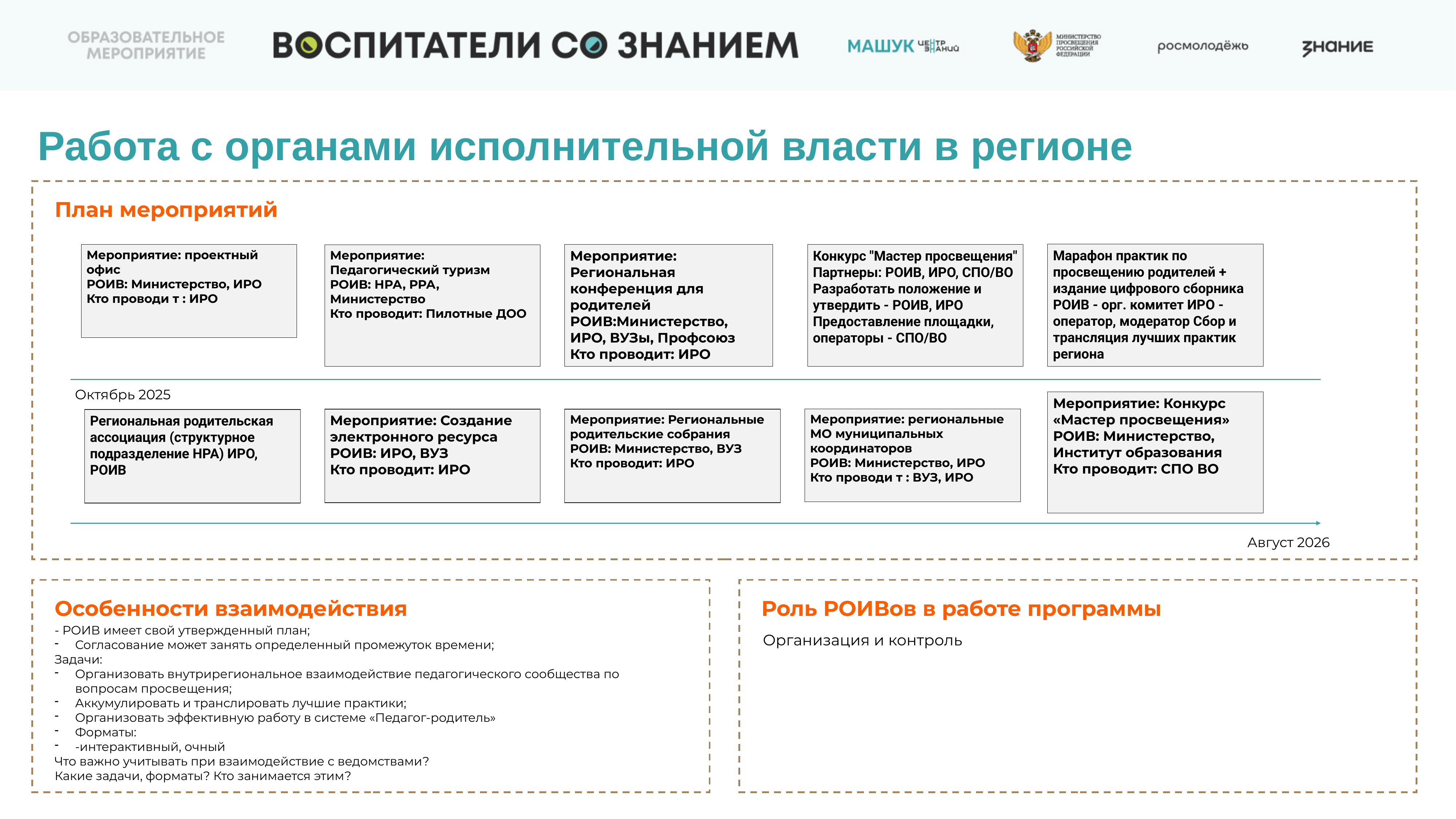

Работа с органами исполнительной власти в регионе

План мероприятий
Марафон практик по просвещению родителей + издание цифрового сборника РОИВ - орг. комитет ИРО - оператор, модератор Сбор и трансляция лучших практик региона
Мероприятие: Региональная конференция для родителей
РОИВ:Министерство, ИРО, ВУЗы, Профсоюз
Кто проводит: ИРО
Конкурс "Мастер просвещения" Партнеры: РОИВ, ИРО, СПО/ВО Разработать положение и утвердить - РОИВ, ИРО Предоставление площадки, операторы - СПО/ВО
Мероприятие: проектный офис
РОИВ: Министерство, ИРО
Кто проводи т : ИРО
Мероприятие: Педагогический туризм
РОИВ: НРА, РРА, Министерство
Кто проводит: Пилотные ДОО
Октябрь 2025
Мероприятие: Конкурс «Мастер просвещения»
РОИВ: Министерство, Институт образования
Кто проводит: СПО ВО
Мероприятие: региональные  МО муниципальных координаторов
РОИВ: Министерство, ИРО
Кто проводи т : ВУЗ, ИРО
Мероприятие: Создание электронного ресурса РОИВ: ИРО, ВУЗ
Кто проводит: ИРО
Мероприятие: Региональные родительские собрания
РОИВ: Министерство, ВУЗ
Кто проводит: ИРО
Региональная родительская ассоциация (структурное подразделение НРА) ИРО, РОИВ
Август 2026

Особенности взаимодействия
Роль РОИВов в работе программы
- РОИВ имеет свой утвержденный план;
Согласование может занять определенный промежуток времени;
Задачи:
Организовать внутрирегиональное взаимодействие педагогического сообщества по вопросам просвещения;
Аккумулировать и транслировать лучшие практики;
Организовать эффективную работу в системе «Педагог-родитель»
Форматы:
-интерактивный, очный
Что важно учитывать при взаимодействие с ведомствами?
Какие задачи, форматы? Кто занимается этим?
Организация и контроль